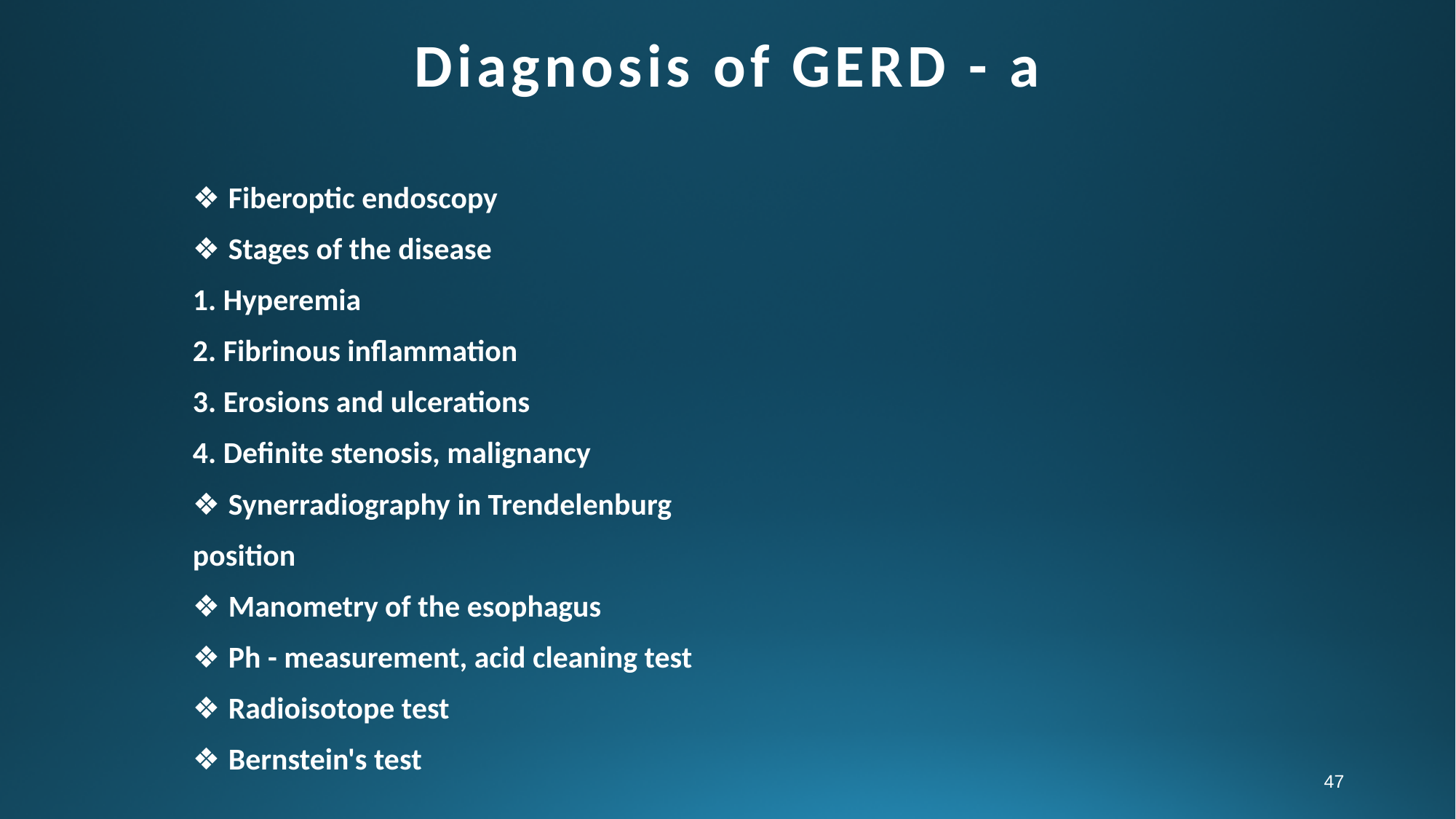

# Diagnosis of GERD - a
❖ Fiberoptic endoscopy
❖ Stages of the disease
1. Hyperemia
2. Fibrinous inflammation
3. Erosions and ulcerations
4. Definite stenosis, malignancy
❖ Synerradiography in Trendelenburg
position
❖ Manometry of the esophagus
❖ Ph - measurement, acid cleaning test
❖ Radioisotope test
❖ Bernstein's test

47